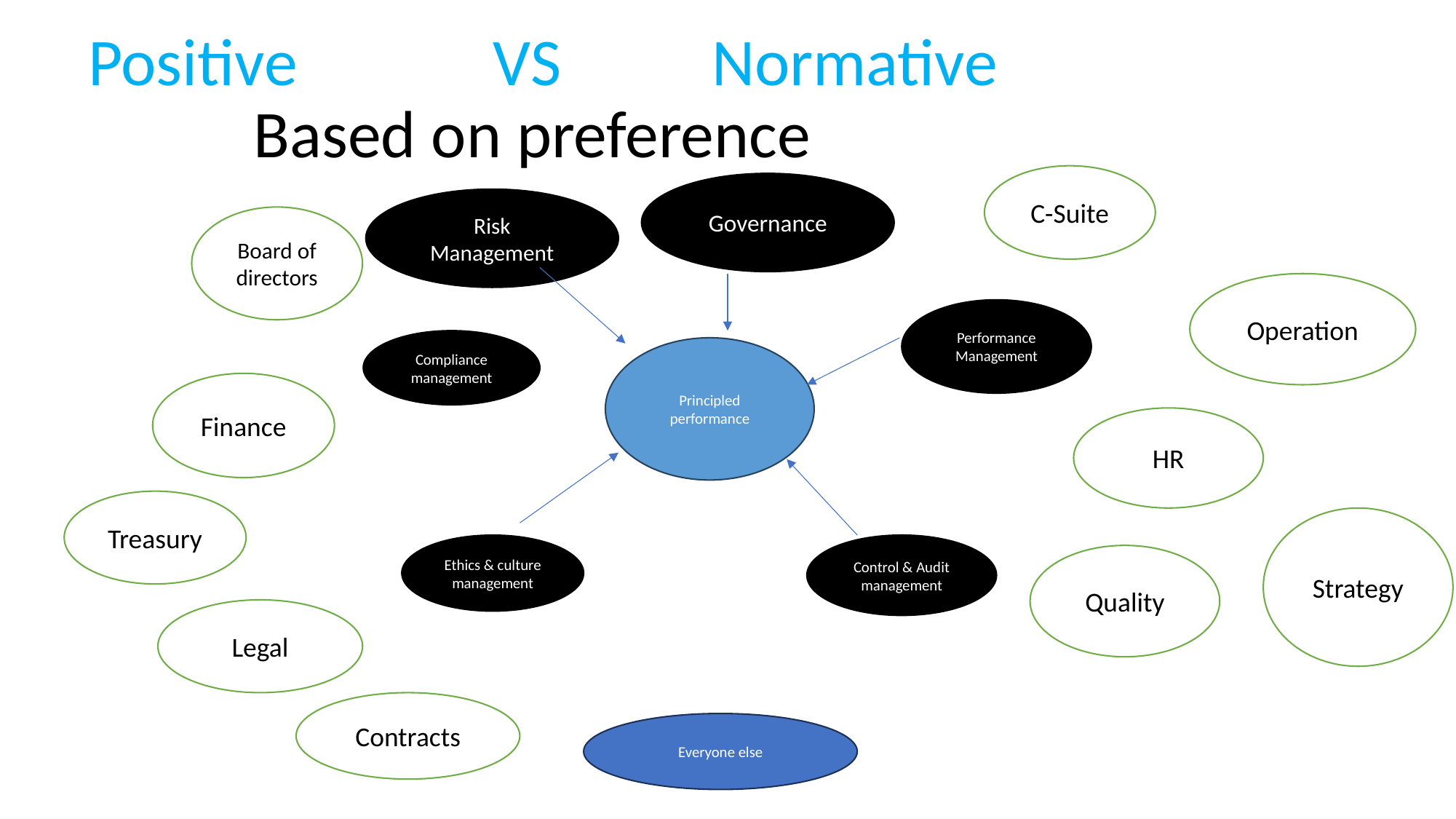

# Positive             VS          Normative Based on preference
C-Suite
Governance
Risk Management
Board of directors

Operation
Performance Management
Compliance management
Principled performance
Finance
HR
Treasury
Strategy
Ethics & culture management
Control & Audit management
Quality
Legal
Contracts
Everyone else